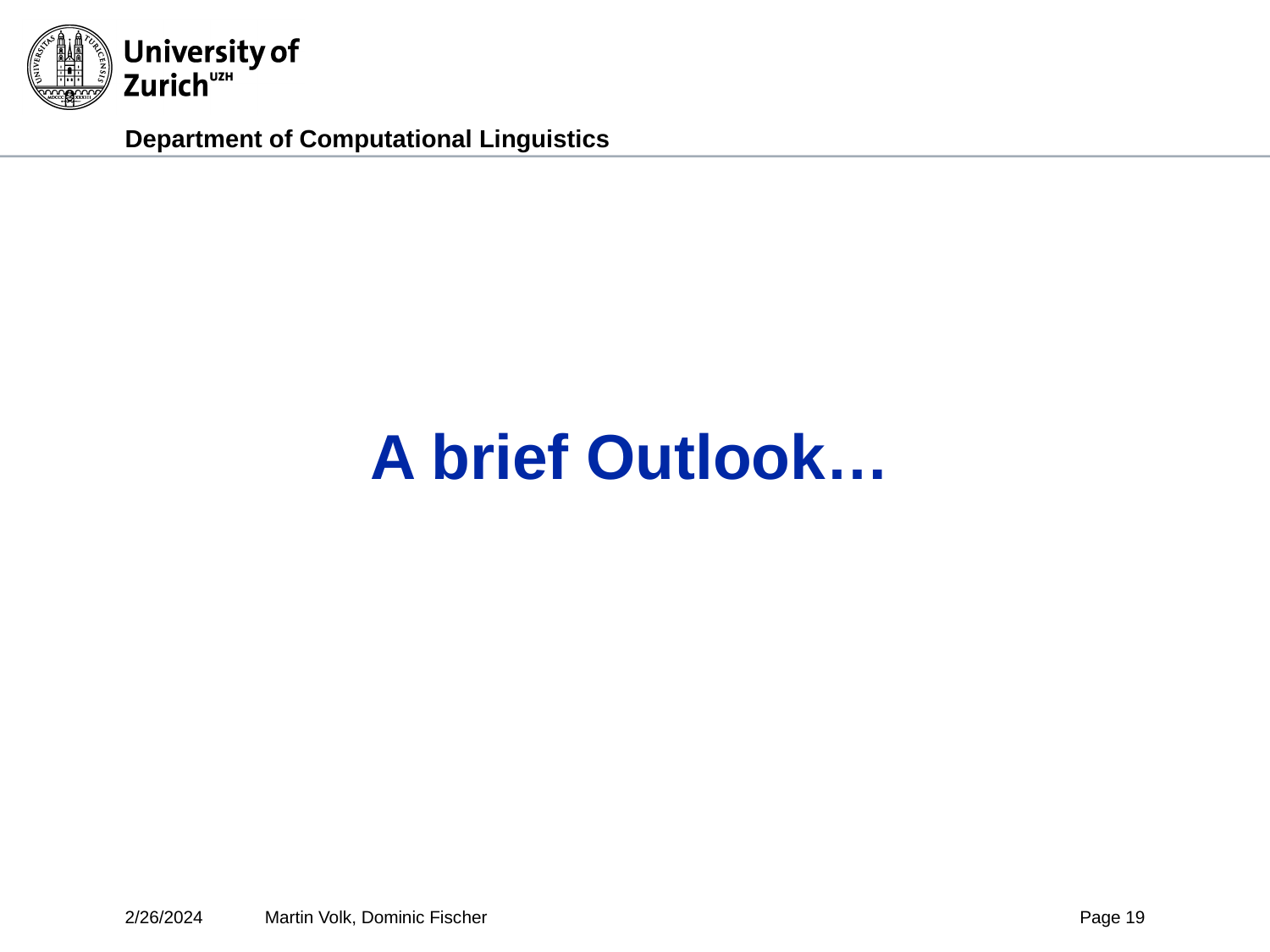

# A brief Outlook…
2/26/2024
Martin Volk, Dominic Fischer
Page 19